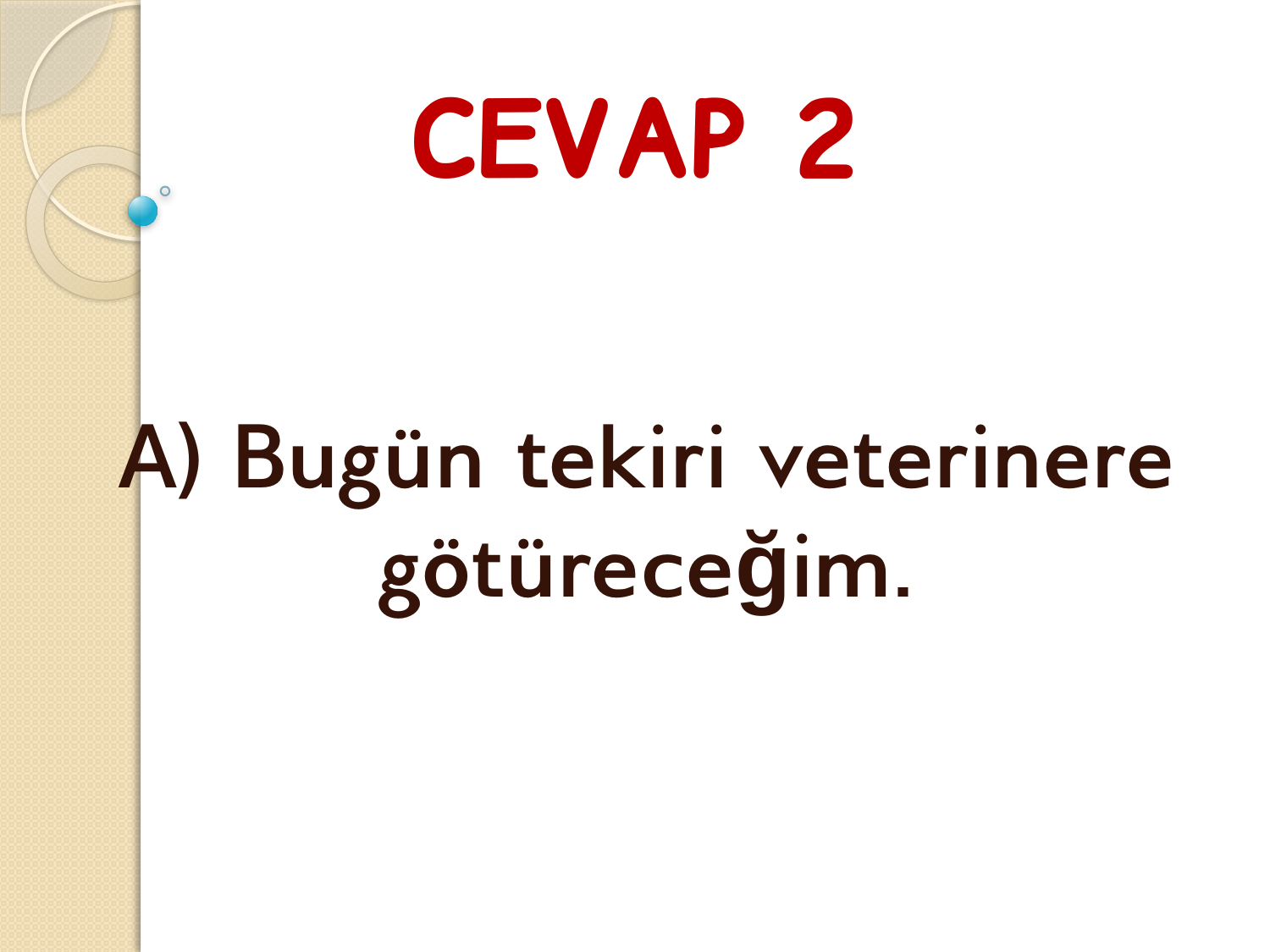

# CEVAP 2
A) Bugün tekiri veterinere götüreceğim.